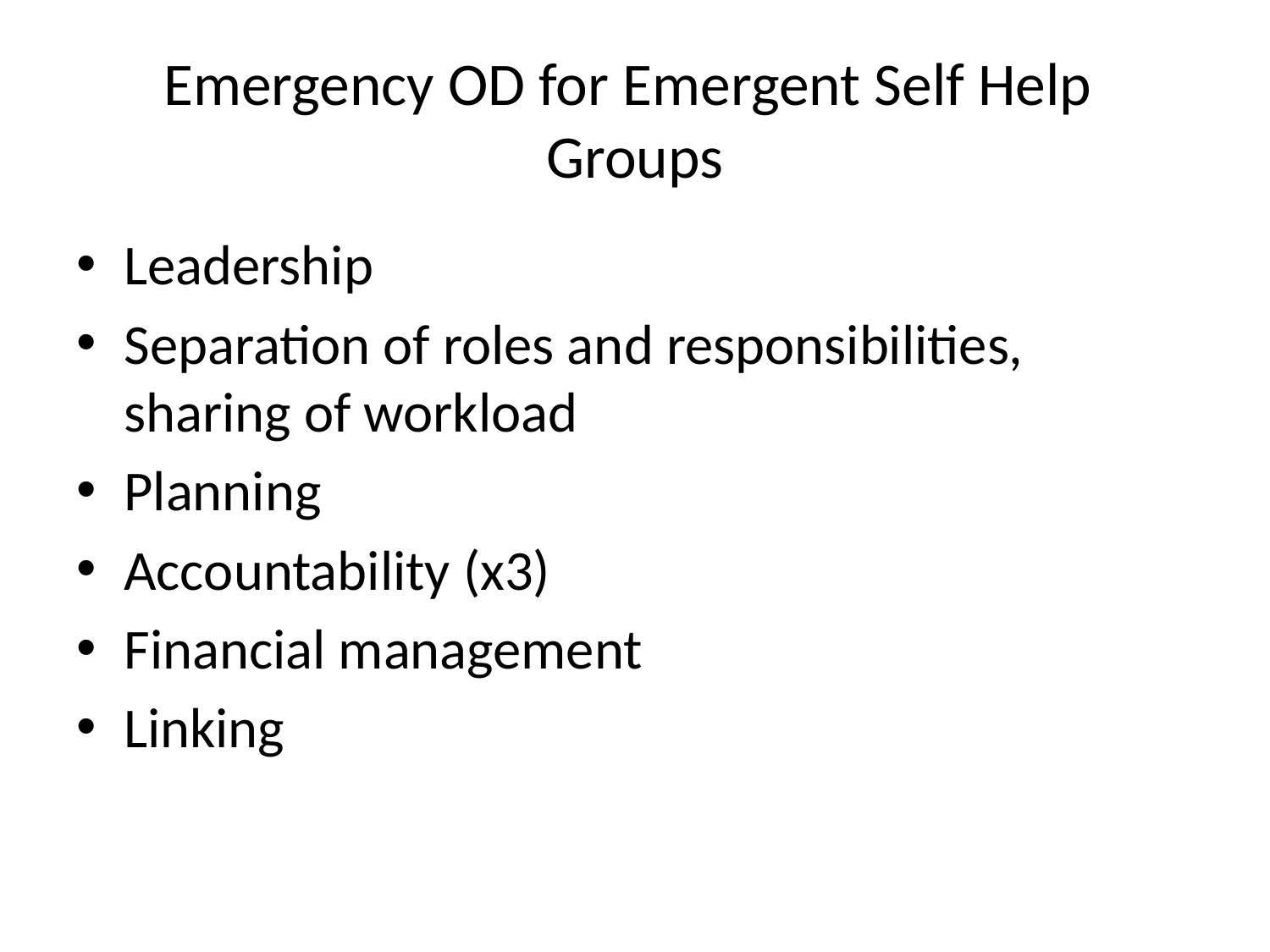

# Emergency OD for Emergent Self Help  Groups
Leadership
Separation of roles and responsibilities, sharing of workload
Planning
Accountability (x3)
Financial management
Linking